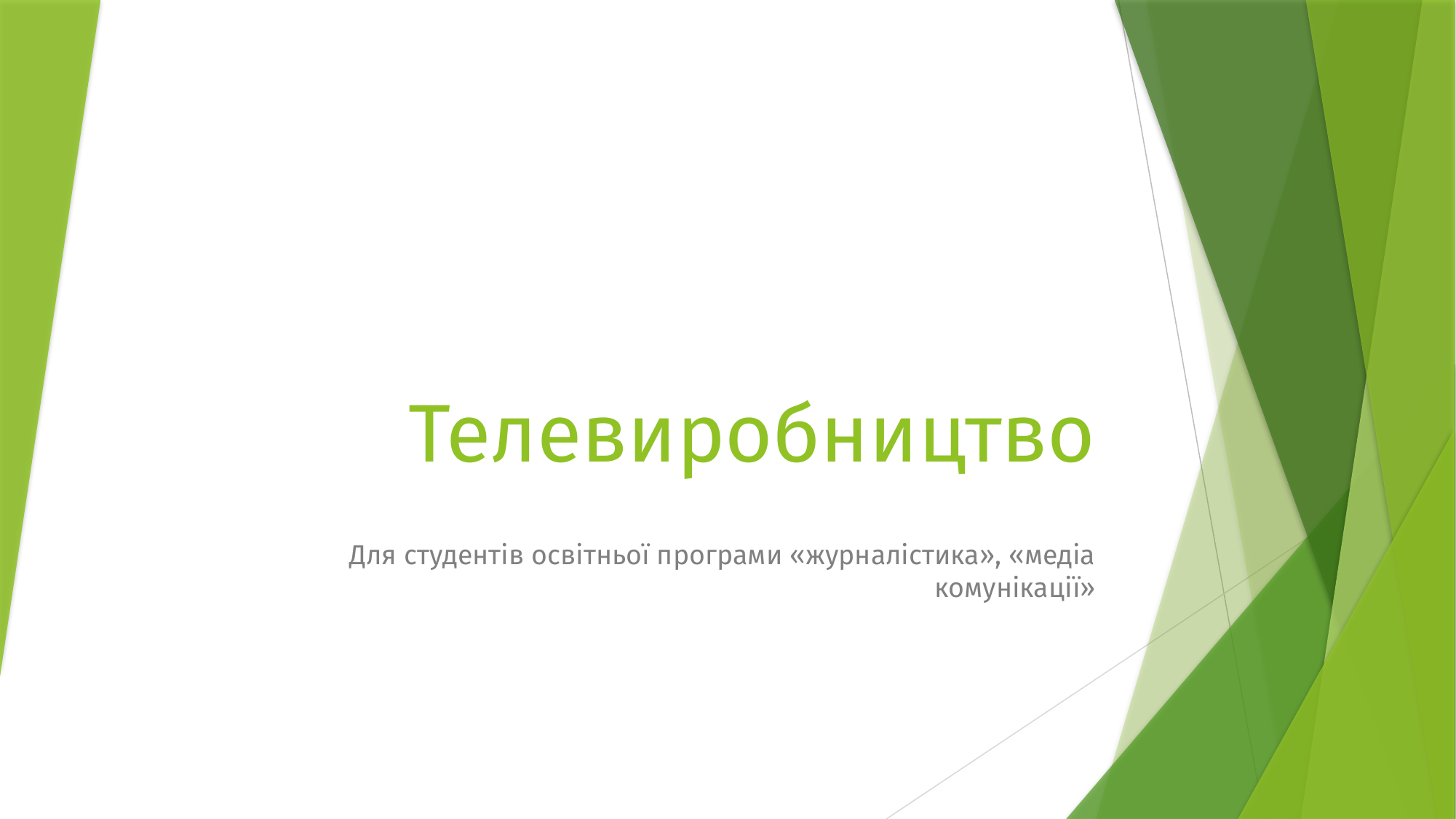

# Телевиробництво

Для студентів освітньої програми «журналістика», «медіа комунікації»